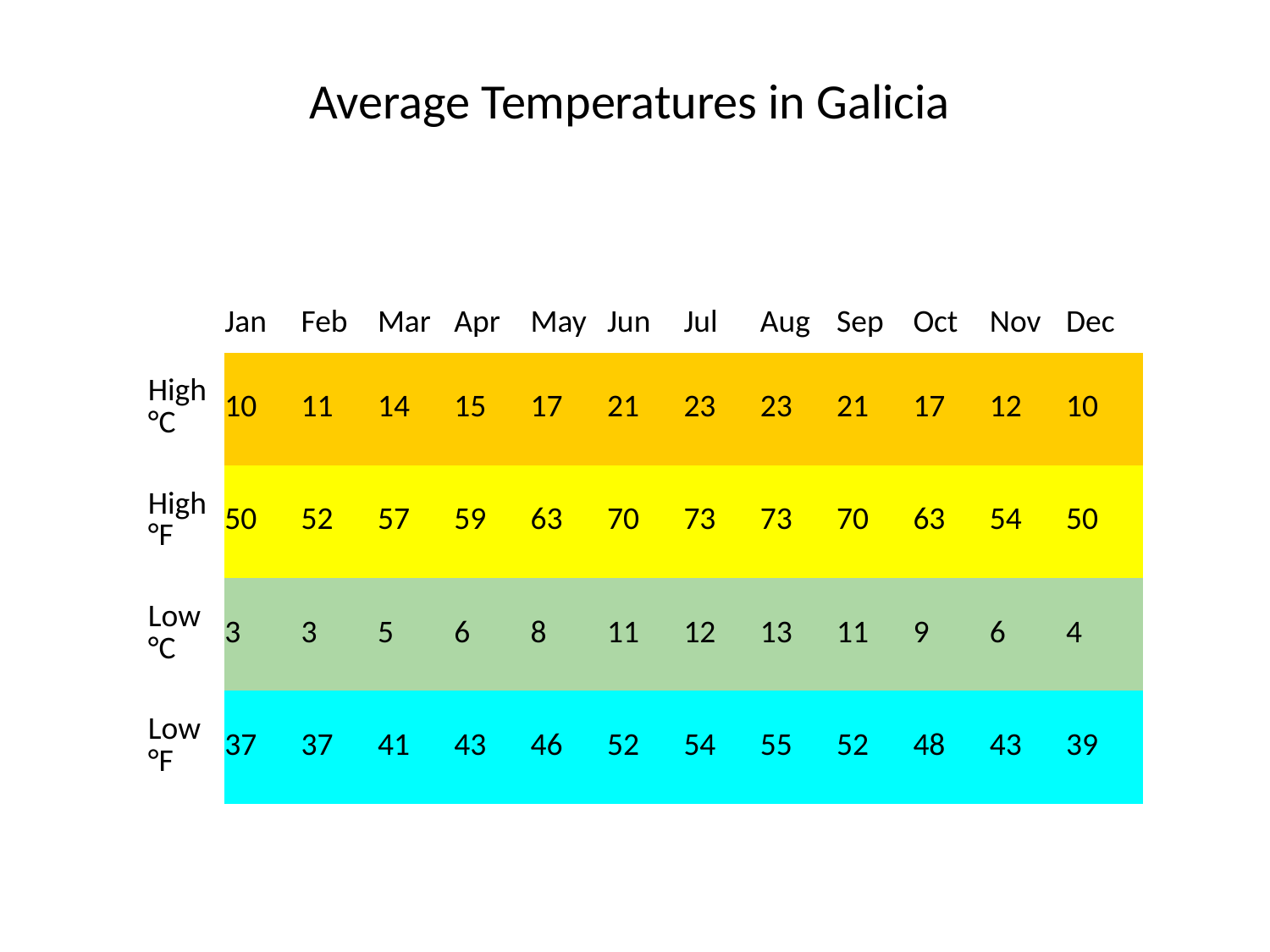

Average Temperatures in Galicia
|  | Jan | Feb | Mar | Apr | May | Jun | Jul | Aug | Sep | Oct | Nov | Dec |
| --- | --- | --- | --- | --- | --- | --- | --- | --- | --- | --- | --- | --- |
| High °C | 10 | 11 | 14 | 15 | 17 | 21 | 23 | 23 | 21 | 17 | 12 | 10 |
| High °F | 50 | 52 | 57 | 59 | 63 | 70 | 73 | 73 | 70 | 63 | 54 | 50 |
| Low °C | 3 | 3 | 5 | 6 | 8 | 11 | 12 | 13 | 11 | 9 | 6 | 4 |
| Low °F | 37 | 37 | 41 | 43 | 46 | 52 | 54 | 55 | 52 | 48 | 43 | 39 |